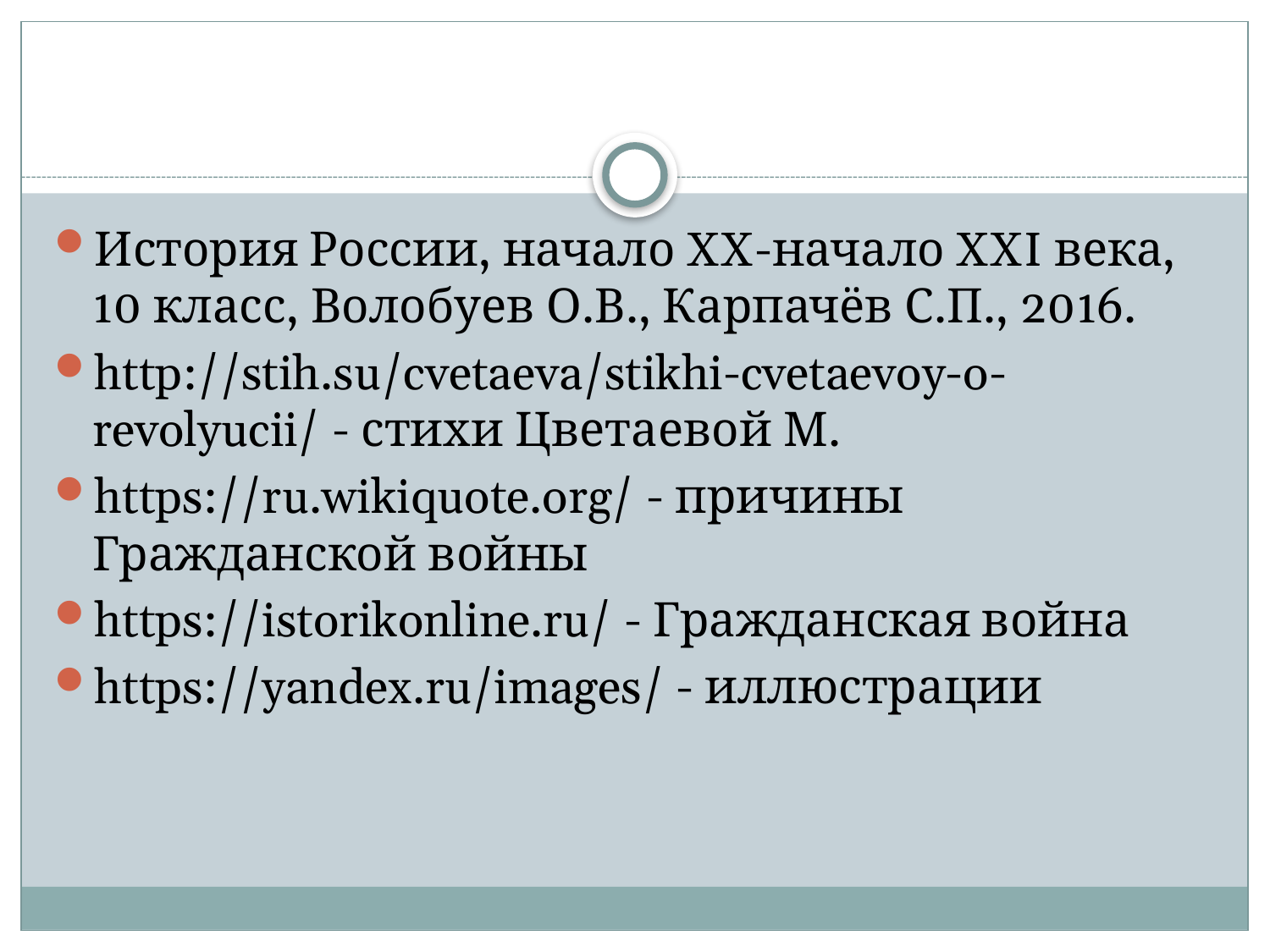

#
История России, начало XX-начало XXI века, 10 класс, Волобуев О.В., Карпачёв С.П., 2016.
http://stih.su/cvetaeva/stikhi-cvetaevoy-o-revolyucii/ - стихи Цветаевой М.
https://ru.wikiquote.org/ - причины Гражданской войны
https://istorikonline.ru/ - Гражданская война
https://yandex.ru/images/ - иллюстрации